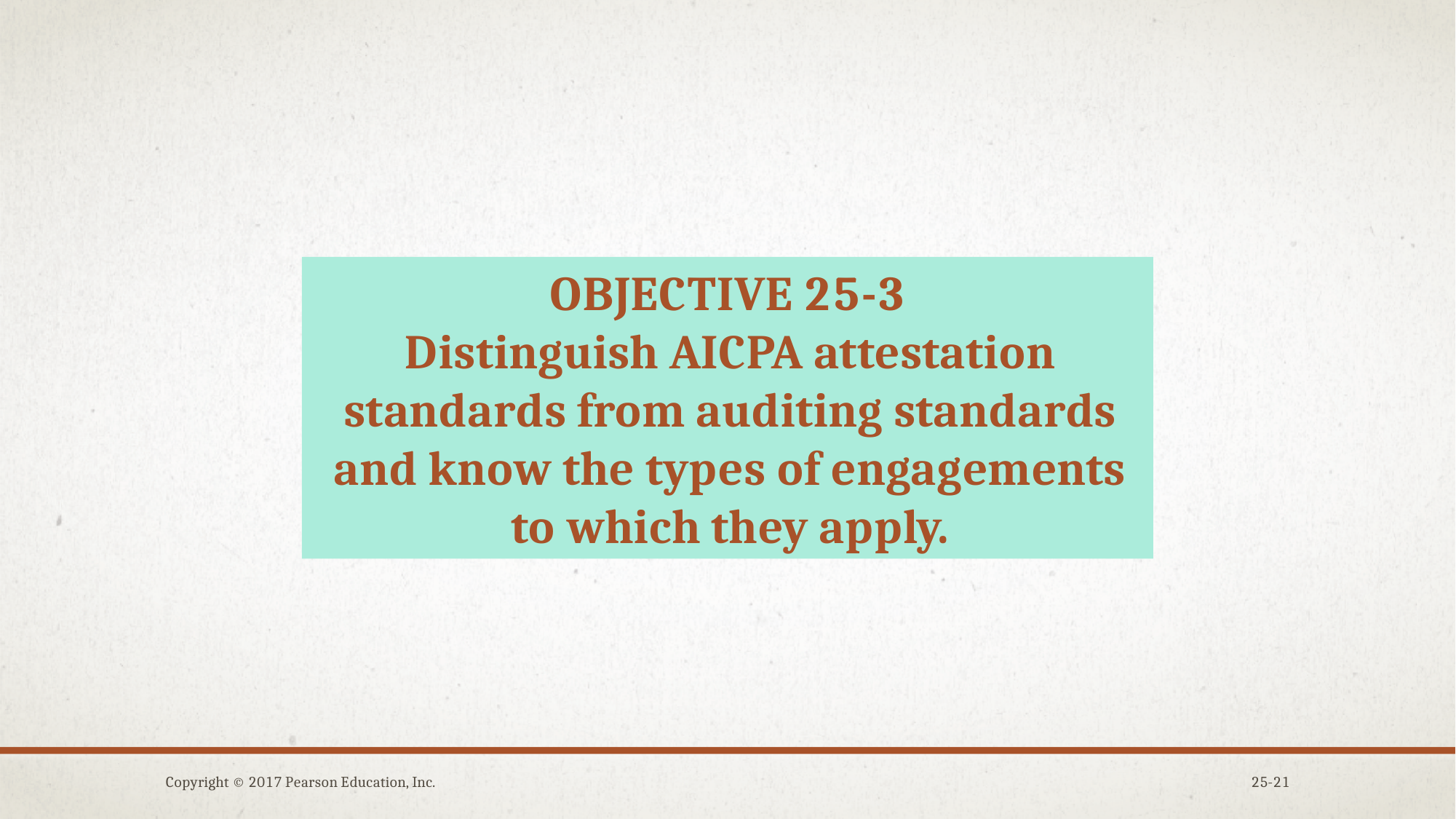

OBJECTIVE 25-3
Distinguish AICPA attestation standards from auditing standards and know the types of engagements to which they apply.
Copyright © 2017 Pearson Education, Inc.
25-21